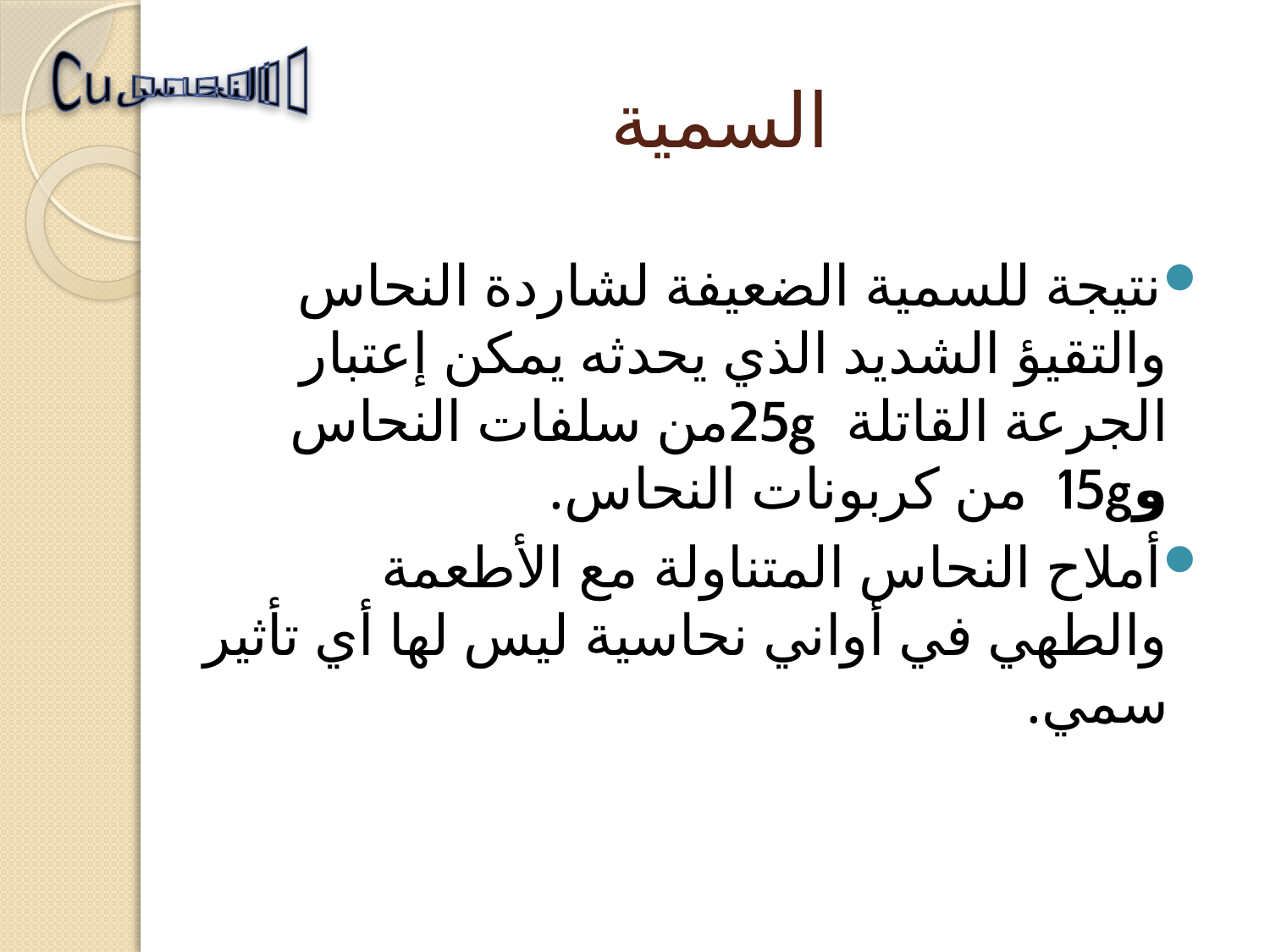

# السمية
النحاس
 Cu
نتيجة للسمية الضعيفة لشاردة النحاس والتقيؤ الشديد الذي يحدثه يمكن إعتبار الجرعة القاتلة  25gمن سلفات النحاس و15g  من كربونات النحاس.
أملاح النحاس المتناولة مع الأطعمة والطهي في أواني نحاسية ليس لها أي تأثير سمي.